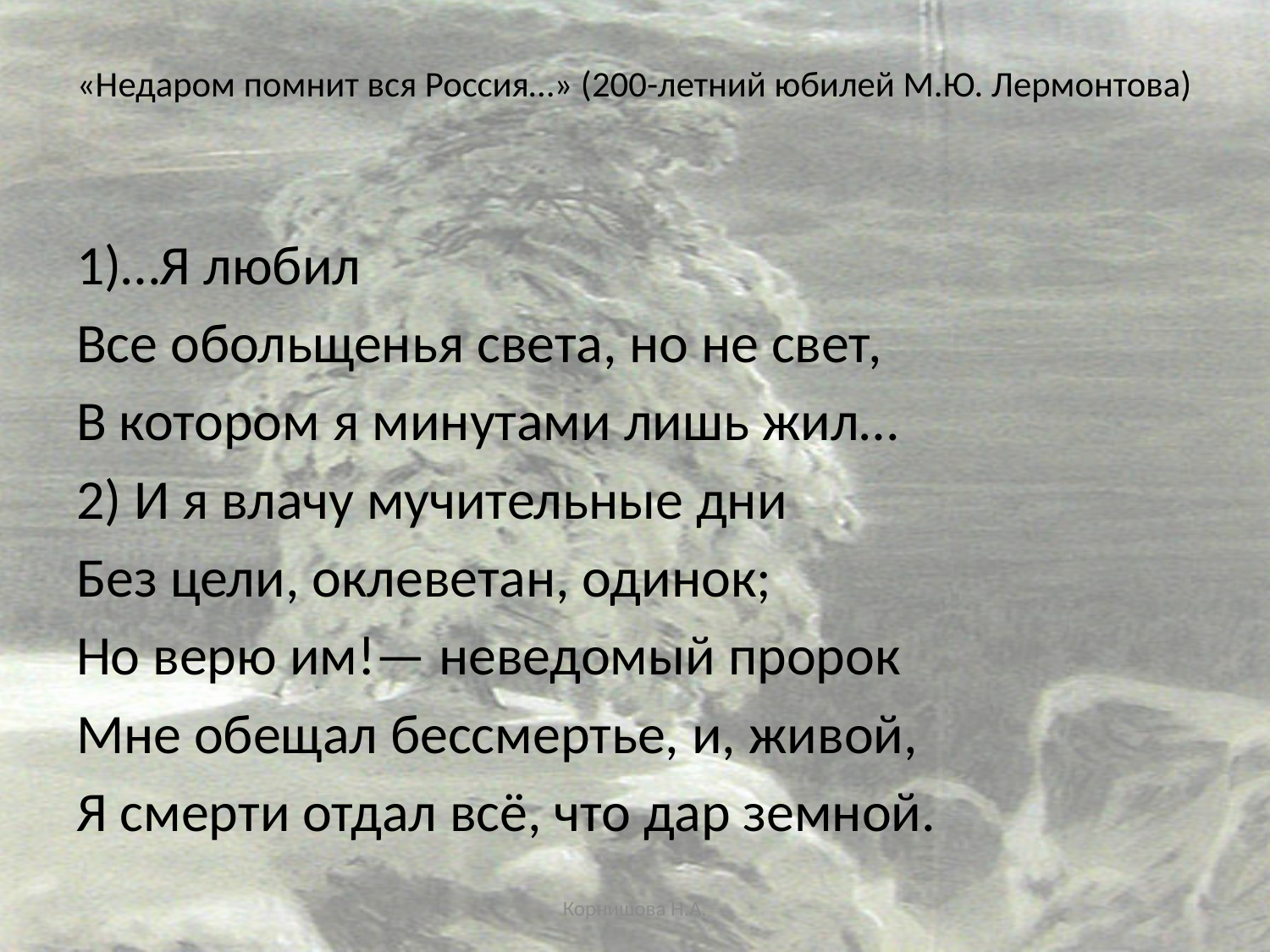

# «Недаром помнит вся Россия…» (200-летний юбилей М.Ю. Лермонтова)
1)…Я любил
Все обольщенья света, но не свет,
В котором я минутами лишь жил…
2) И я влачу мучительные дни
Без цели, оклеветан, одинок;
Но верю им!— неведомый пророк
Мне обещал бессмертье, и, живой,
Я смерти отдал всё, что дар земной.
Корнишова Н.А.